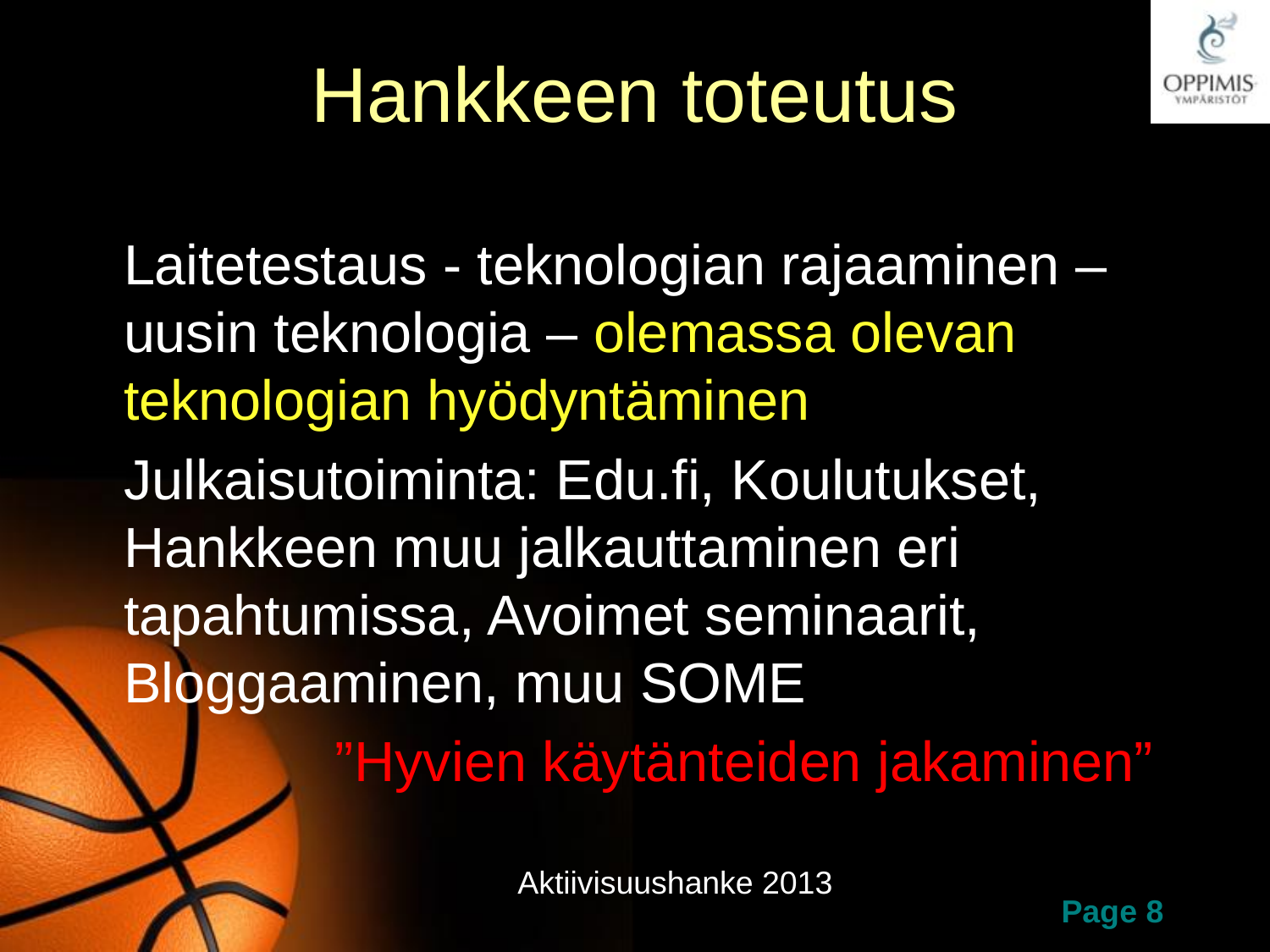

# Hankkeen toteutus
	Laitetestaus - teknologian rajaaminen – uusin teknologia – olemassa olevan teknologian hyödyntäminen
	Julkaisutoiminta: Edu.fi, Koulutukset, Hankkeen muu jalkauttaminen eri tapahtumissa, Avoimet seminaarit, Bloggaaminen, muu SOME
              ”Hyvien käytänteiden jakaminen”
Aktiivisuushanke 2013